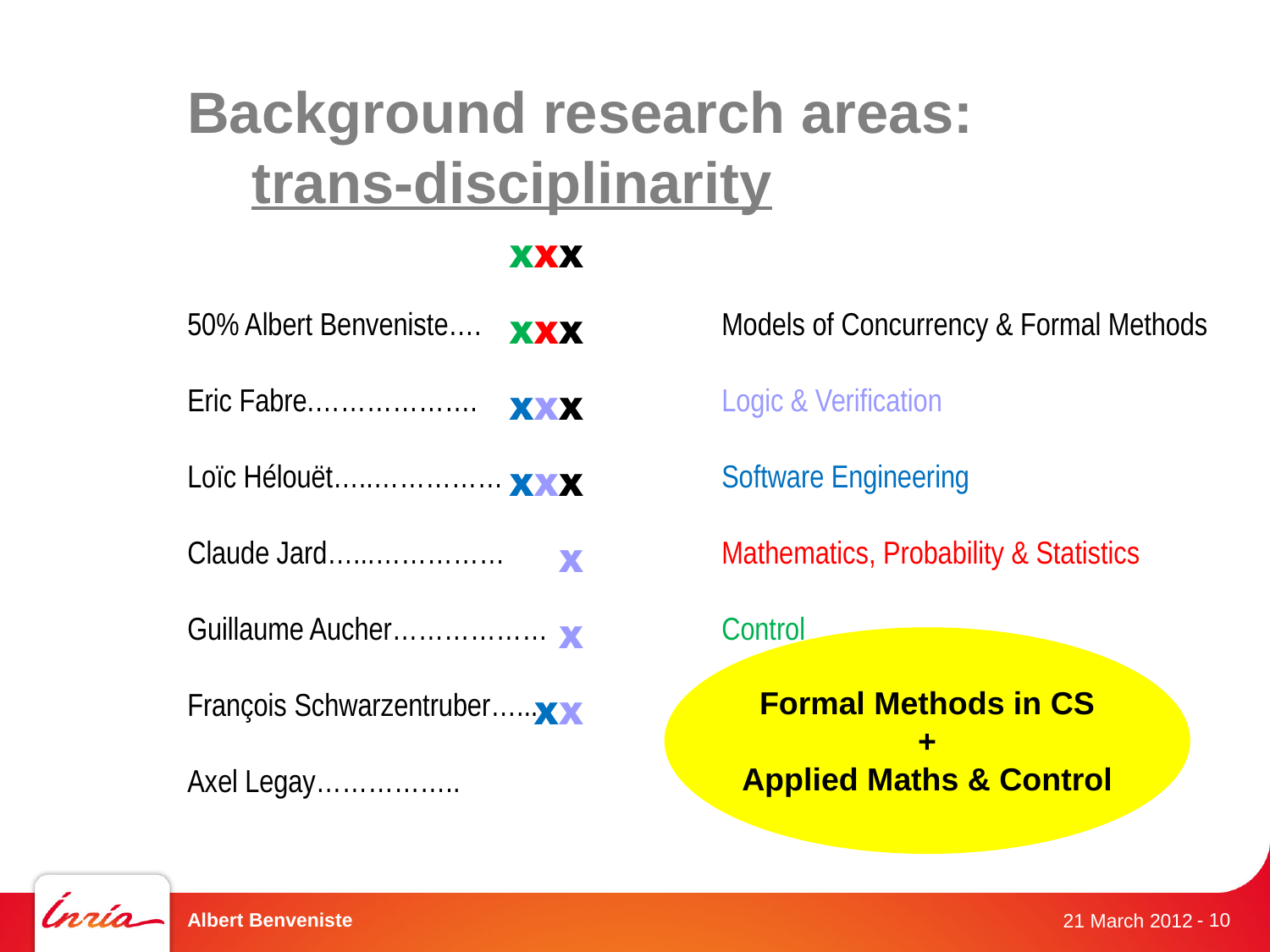

# Background research areas:                     trans-disciplinarity
XXX

XXX

XXX

XXX

X

X

XX
50% Albert Benveniste….

Eric Fabre.……………….

Loïc Hélouët…..……………

Claude Jard…...……………

Guillaume Aucher………………

François Schwarzentruber…...

Axel Legay……………..
Models of Concurrency & Formal Methods

Logic & Verification

Software Engineering

Mathematics, Probability & Statistics

Control

Formal Methods in CS
+
Applied Maths & Control
Albert Benveniste
- 10
21 March 2012